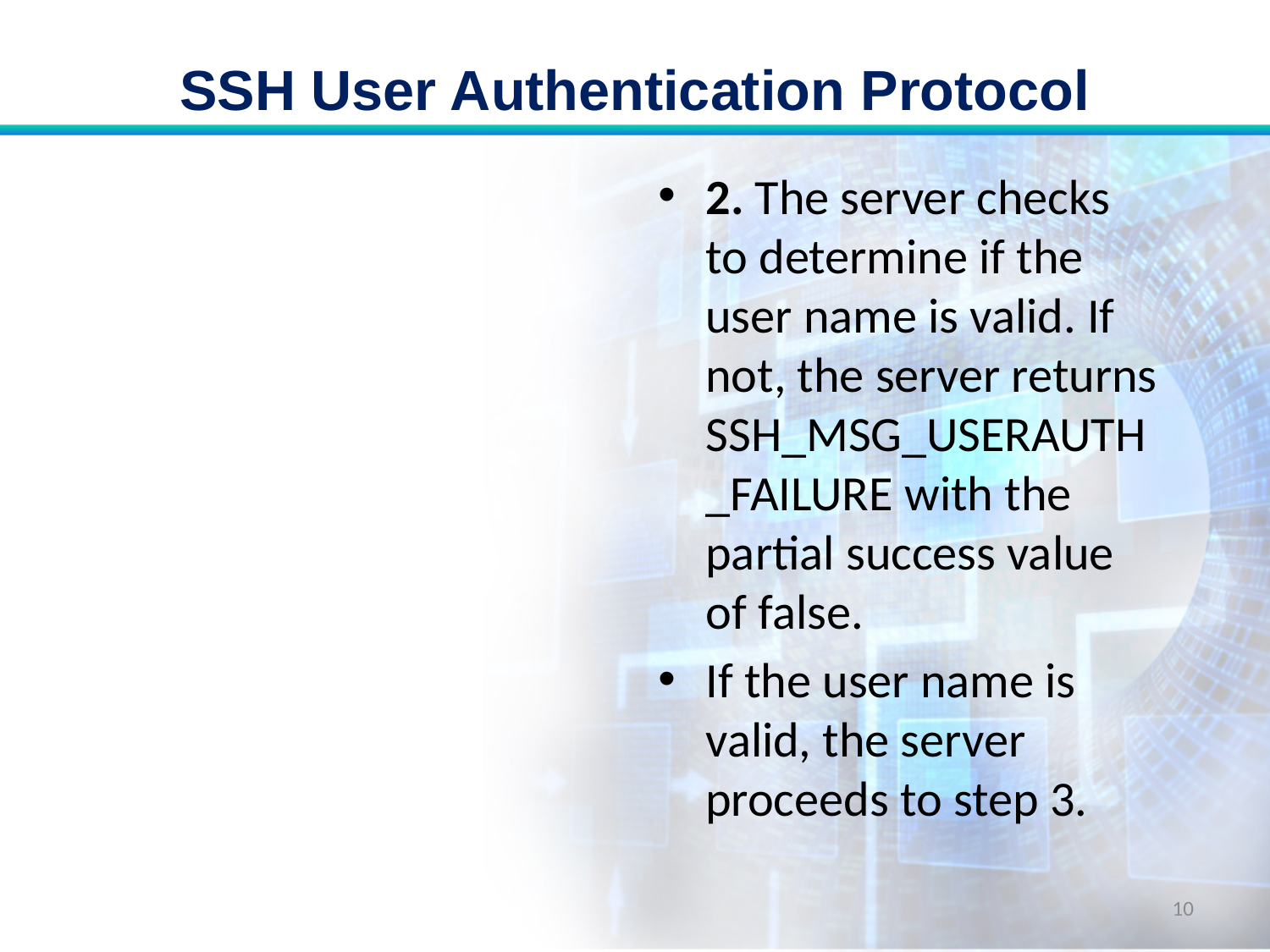

# SSH User Authentication Protocol
2. The server checks to determine if the user name is valid. If not, the server returns SSH_MSG_USERAUTH_FAILURE with the partial success value of false.
If the user name is valid, the server proceeds to step 3.
10